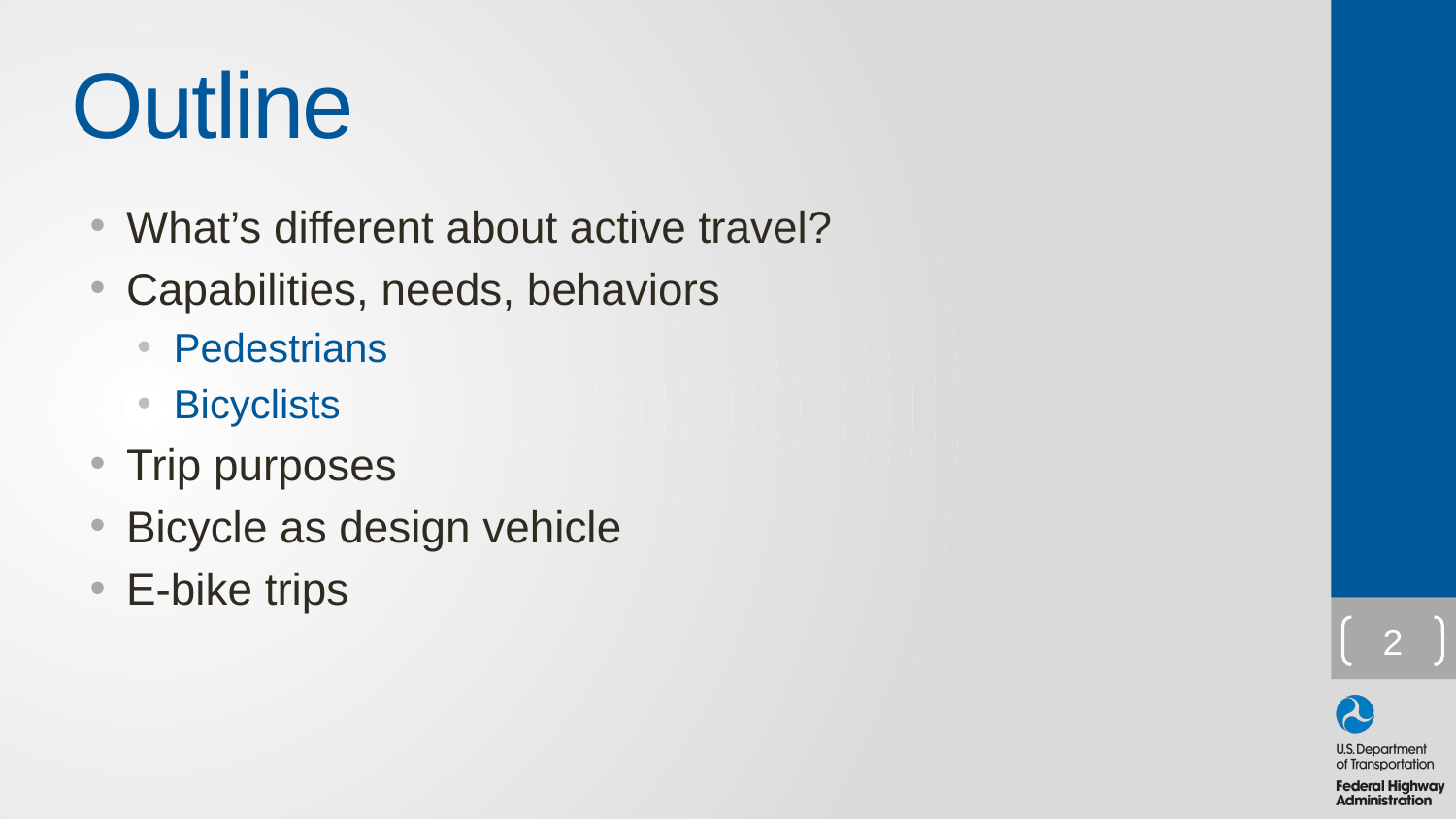

# Outline
What’s different about active travel?
Capabilities, needs, behaviors
Pedestrians
Bicyclists
Trip purposes
Bicycle as design vehicle
E-bike trips

2